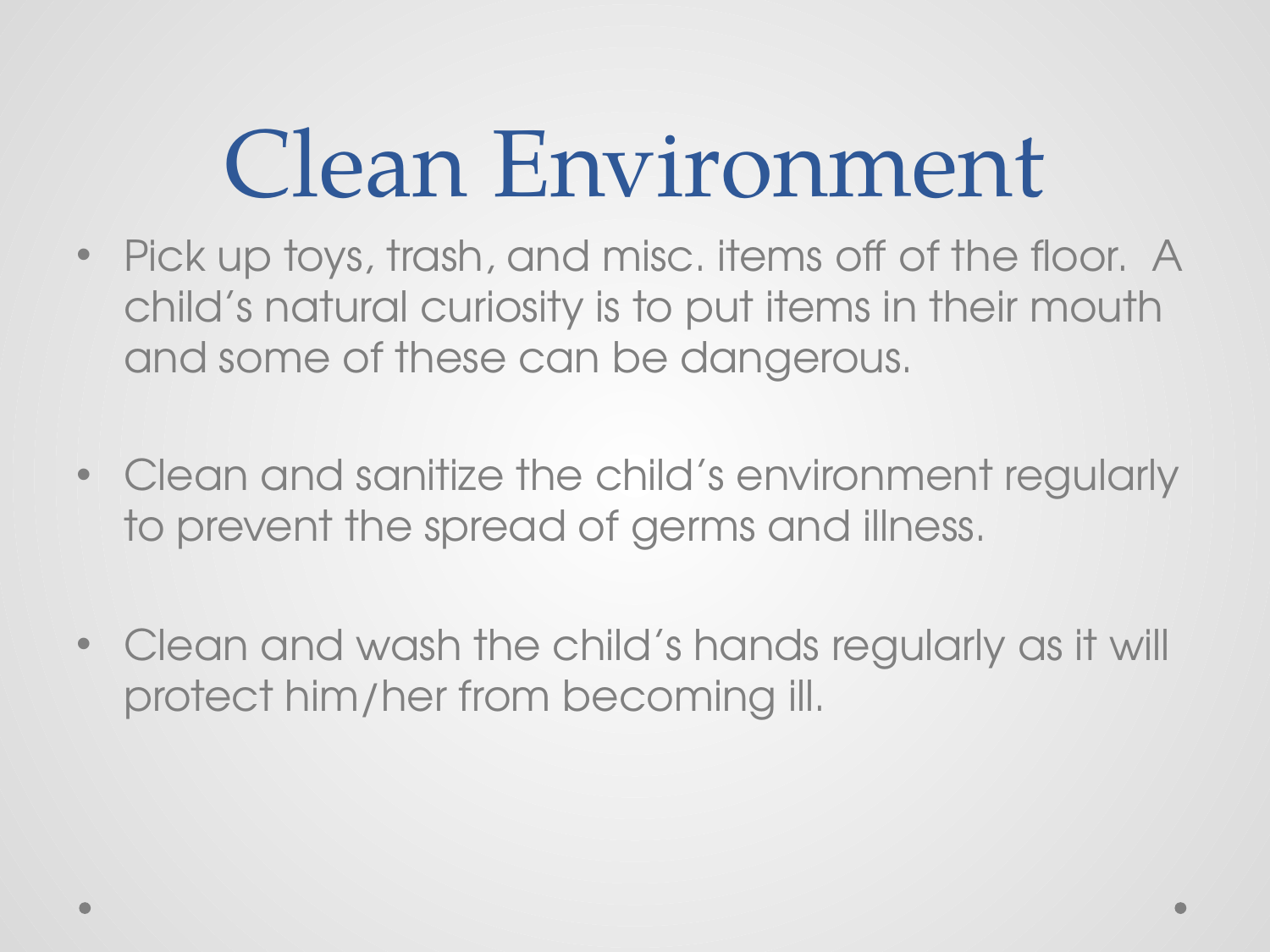

# Clean Environment
Pick up toys, trash, and misc. items off of the floor.  A child’s natural curiosity is to put items in their mouth and some of these can be dangerous.

Clean and sanitize the child’s environment regularly to prevent the spread of germs and illness.

Clean and wash the child’s hands regularly as it will protect him/her from becoming ill.